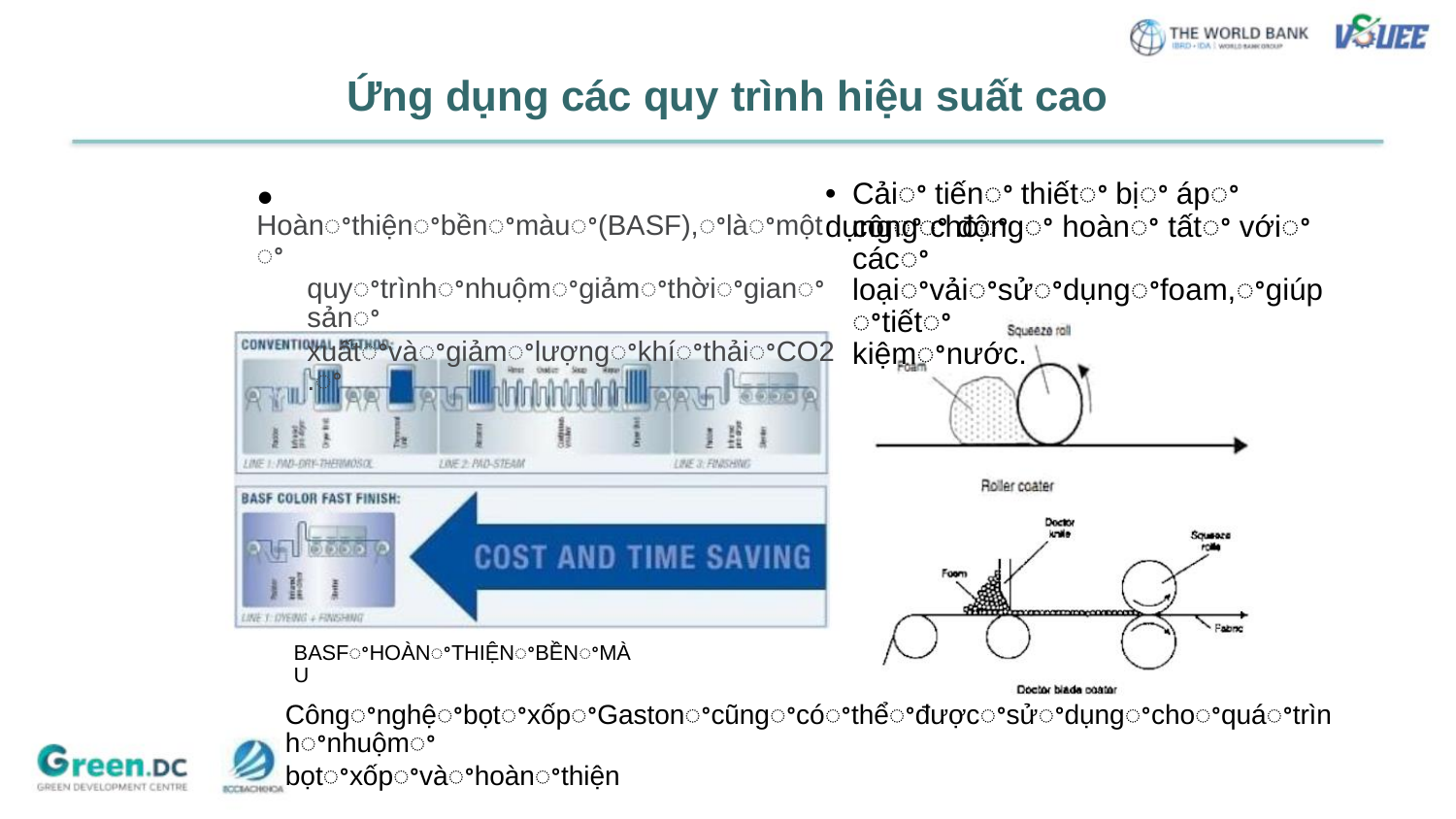

Ứng dụng các quy trình hiệu suất cao
• Cảiꢀ tiếnꢀ thiếtꢀ bịꢀ ápꢀ dụngꢀ choꢀ
● Hoànꢀthiệnꢀbềnꢀmàuꢀ(BASF),ꢀlàꢀmộtꢀ
quyꢀtrìnhꢀnhuộmꢀgiảmꢀthờiꢀgianꢀsảnꢀ
xuấtꢀvàꢀgiảmꢀlượngꢀkhíꢀthảiꢀCO2.ꢀ
côngꢀ độngꢀ hoànꢀ tấtꢀ vớiꢀ cácꢀ
loạiꢀvảiꢀsửꢀdụngꢀfoam,ꢀgiúpꢀtiếtꢀ
kiệmꢀnước.
BASFꢀHOÀNꢀTHIỆNꢀBỀNꢀMÀU
CôngꢀnghệꢀbọtꢀxốpꢀGastonꢀcũngꢀcóꢀthểꢀđượcꢀsửꢀdụngꢀchoꢀquáꢀtrìnhꢀnhuộmꢀ
bọtꢀxốpꢀvàꢀhoànꢀthiện